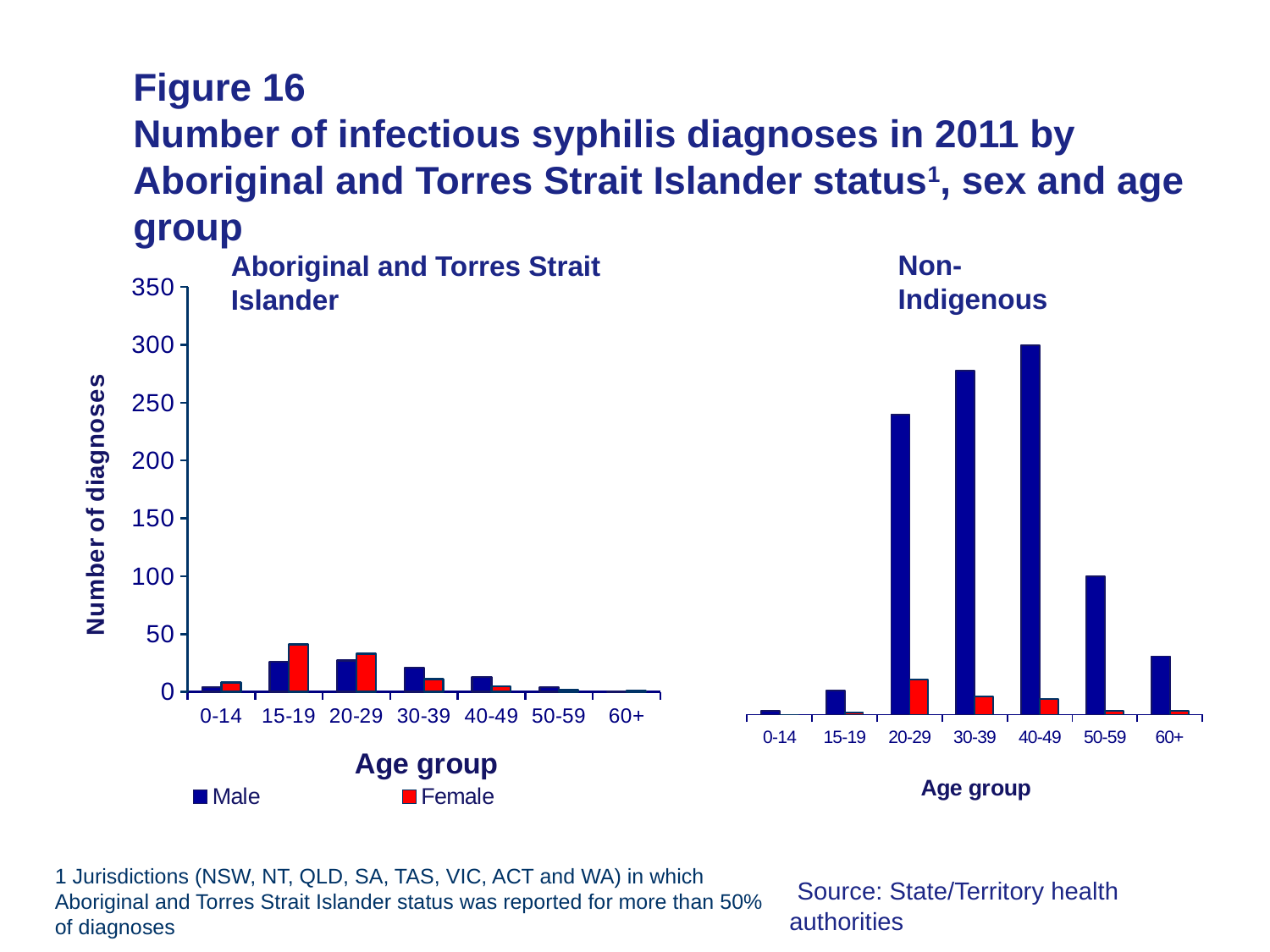

# Figure 16 Number of infectious syphilis diagnoses in 2011 by Aboriginal and Torres Strait Islander status1, sex and age group
Non-Indigenous
Aboriginal and Torres Strait Islander

### Chart

| Category | Male | Female |
|---|---|---|
| 0-14 | 4.0 | 8.0 |
| 15-19 | 26.0 | 41.0 |
| 20-29 | 27.0 | 33.0 |
| 30-39 | 21.0 | 11.0 |
| 40-49 | 13.0 | 5.0 |
| 50-59 | 4.0 | 2.0 |
| 60+ | 0.0 | 1.0 |

### Chart

| Category | Male | Female |
|---|---|---|
| 0-14 | 3.0 | 0.0 |
| 15-19 | 20.0 | 2.0 |
| 20-29 | 247.0 | 29.0 |
| 30-39 | 283.0 | 15.0 |
| 40-49 | 304.0 | 13.0 |
| 50-59 | 114.0 | 3.0 |
| 60+ | 48.0 | 3.0 |
1 Jurisdictions (NSW, NT, QLD, SA, TAS, VIC, ACT and WA) in which Aboriginal and Torres Strait Islander status was reported for more than 50% of diagnoses
 Source: State/Territory health authorities